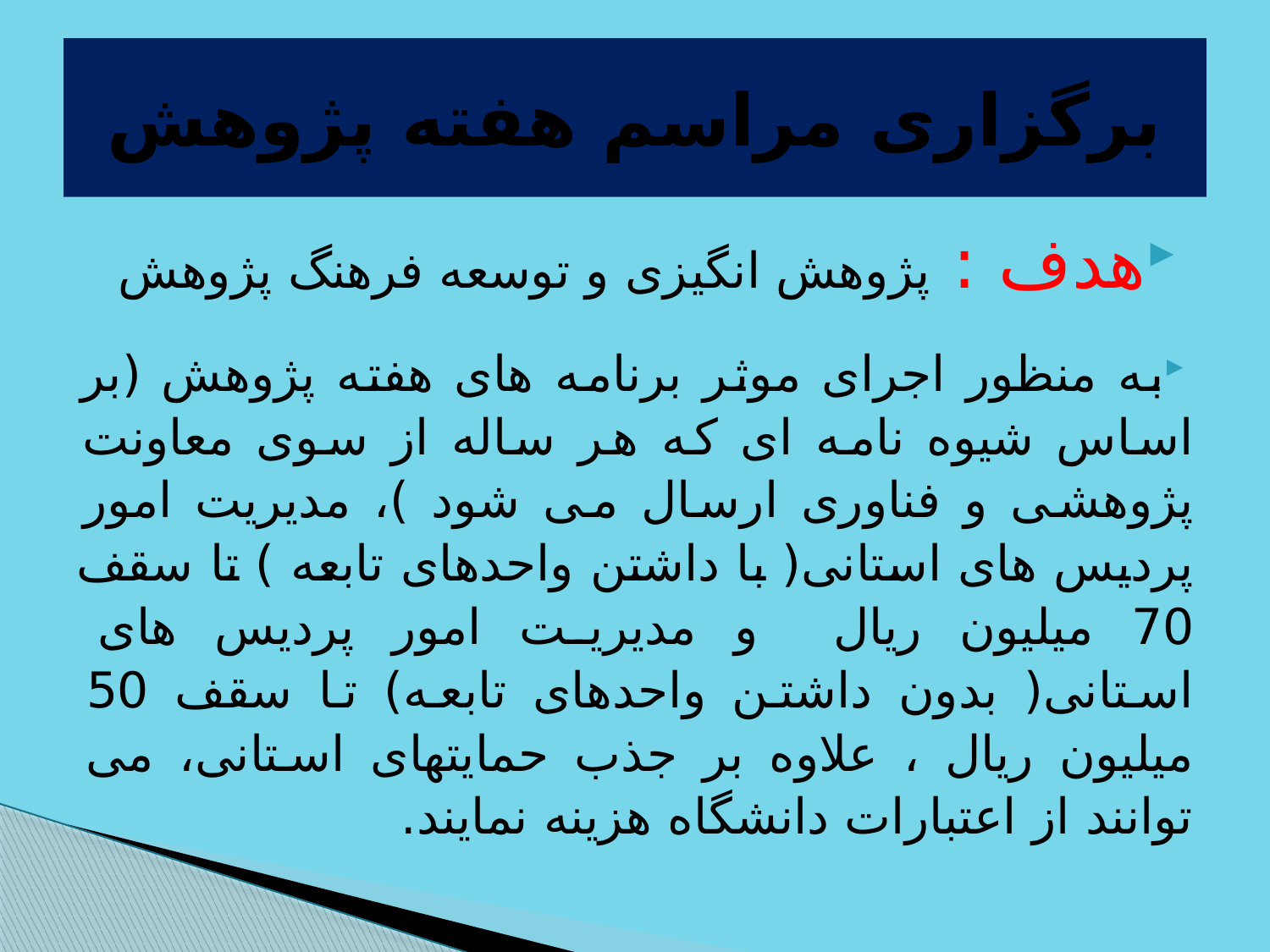

# برگزاری مراسم هفته پژوهش‏
هدف : پژوهش انگیزی و توسعه فرهنگ پژوهش
به منظور اجرای موثر برنامه های هفته پژوهش (بر اساس شیوه نامه ای که هر ساله از سوی معاونت پژوهشی و فناوری ارسال می شود )، مدیریت امور پردیس های استانی( با داشتن واحدهای تابعه ) تا سقف 70 میلیون ریال  و مدیریت امور پردیس های استانی( بدون داشتن واحدهای تابعه) تا سقف 50 میلیون ریال ، علاوه بر جذب حمایتهای استانی، می توانند از اعتبارات دانشگاه هزینه نمایند.